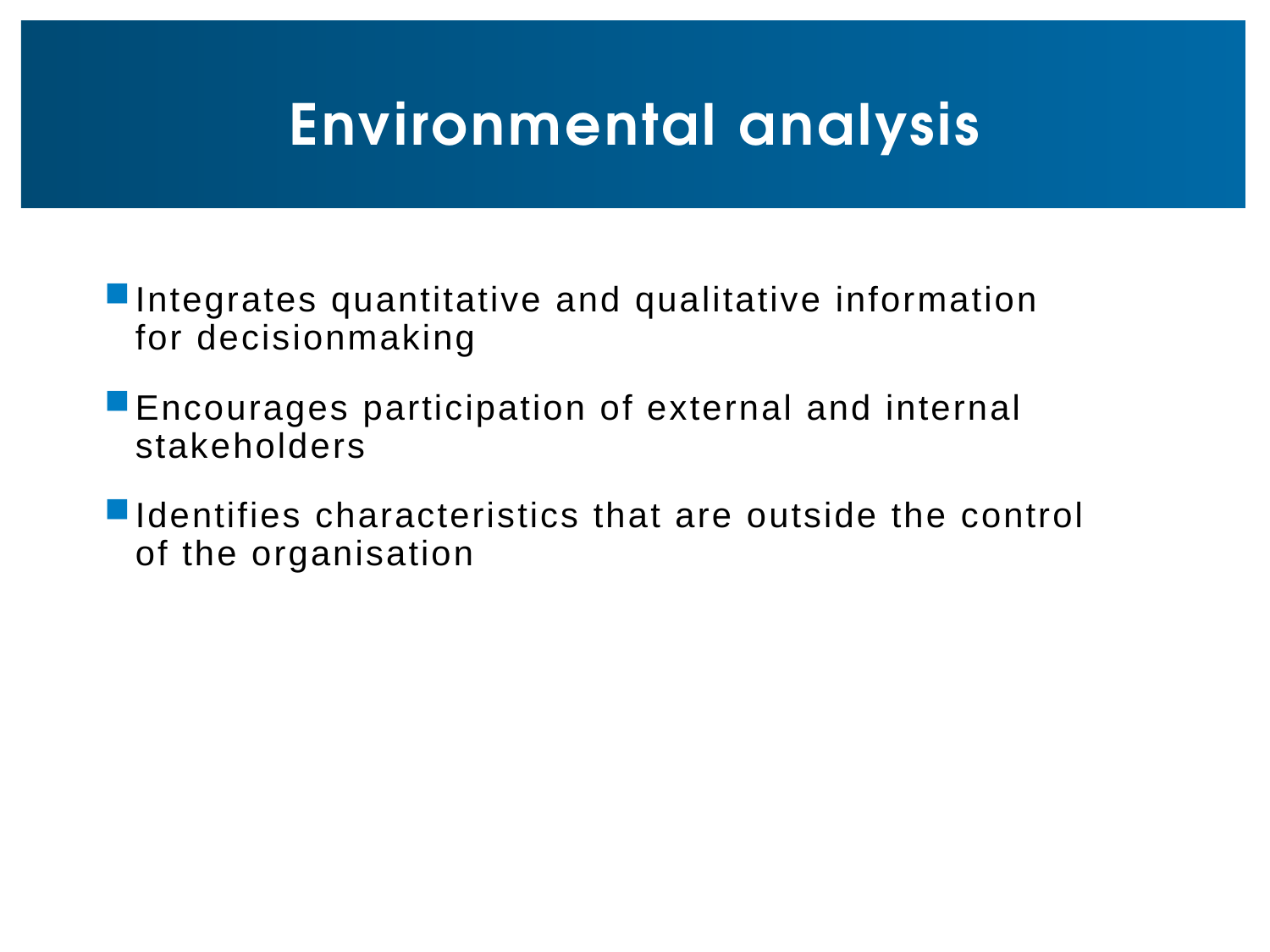

# Environmental analysis
Integrates quantitative and qualitative information for decisionmaking
Encourages participation of external and internal stakeholders
Identifies characteristics that are outside the control of the organisation